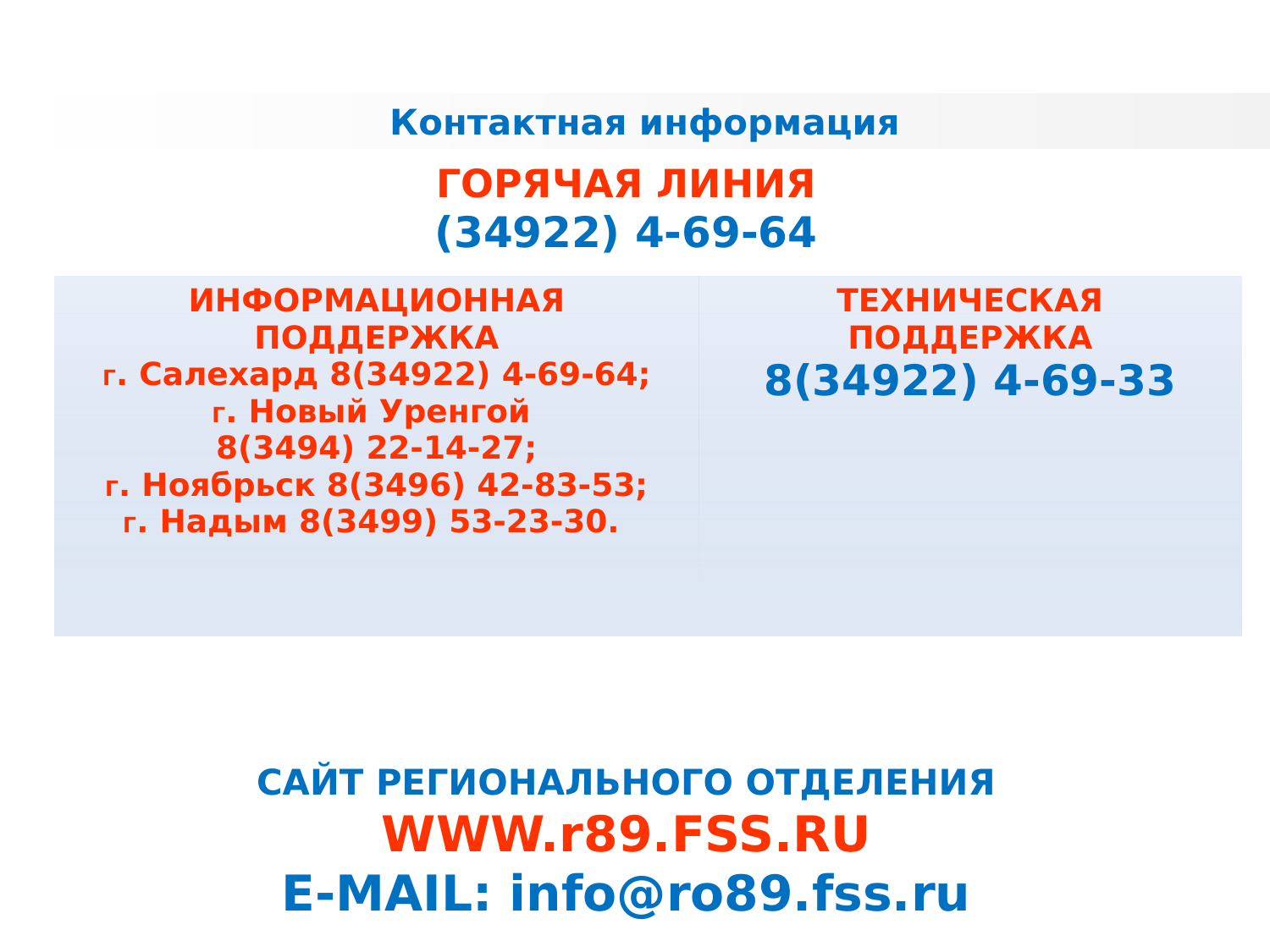

Контактная информация
ГОРЯЧАЯ ЛИНИЯ
(34922) 4-69-64

САЙТ РЕГИОНАЛЬНОГО ОТДЕЛЕНИЯ
WWW.r89.FSS.RU
E-MAIL: info@ro89.fss.ru
| ИНФОРМАЦИОННАЯ ПОДДЕРЖКА Г. Салехард 8(34922) 4-69-64; Г. Новый Уренгой 8(3494) 22-14-27; Г. Ноябрьск 8(3496) 42-83-53; Г. Надым 8(3499) 53-23-30. | ТЕХНИЧЕСКАЯ ПОДДЕРЖКА 8(34922) 4-69-33 |
| --- | --- |